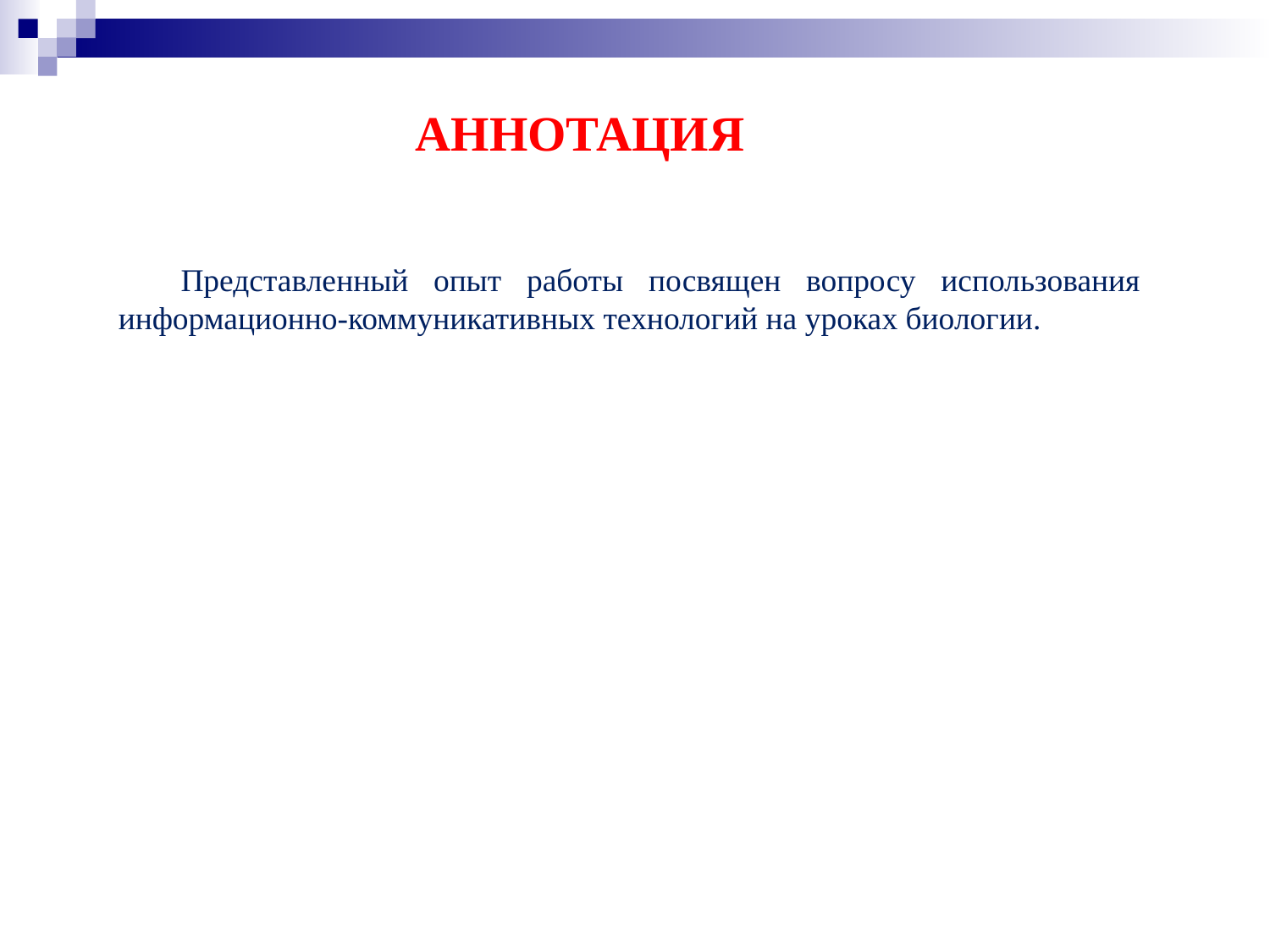

АННОТАЦИЯ
Представленный опыт работы посвящен вопросу использования информационно-коммуникативных технологий на уроках биологии.